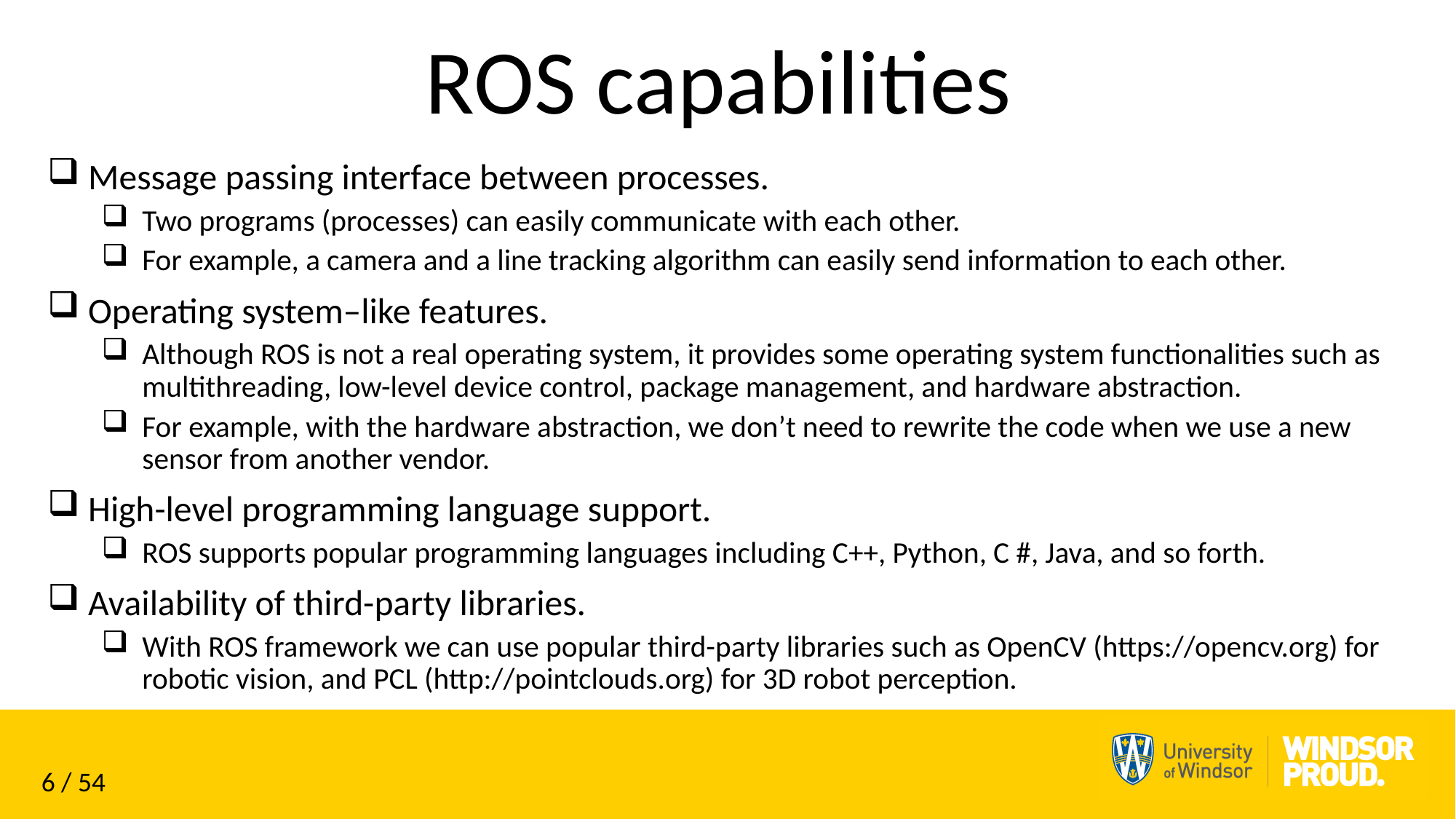

# ROS capabilities
Message passing interface between processes.
Two programs (processes) can easily communicate with each other.
For example, a camera and a line tracking algorithm can easily send information to each other.
Operating system–like features.
Although ROS is not a real operating system, it provides some operating system functionalities such as multithreading, low-level device control, package management, and hardware abstraction.
For example, with the hardware abstraction, we don’t need to rewrite the code when we use a new sensor from another vendor.
High-level programming language support.
ROS supports popular programming languages including C++, Python, C #, Java, and so forth.
Availability of third-party libraries.
With ROS framework we can use popular third-party libraries such as OpenCV (https://opencv.org) for robotic vision, and PCL (http://pointclouds.org) for 3D robot perception.

6